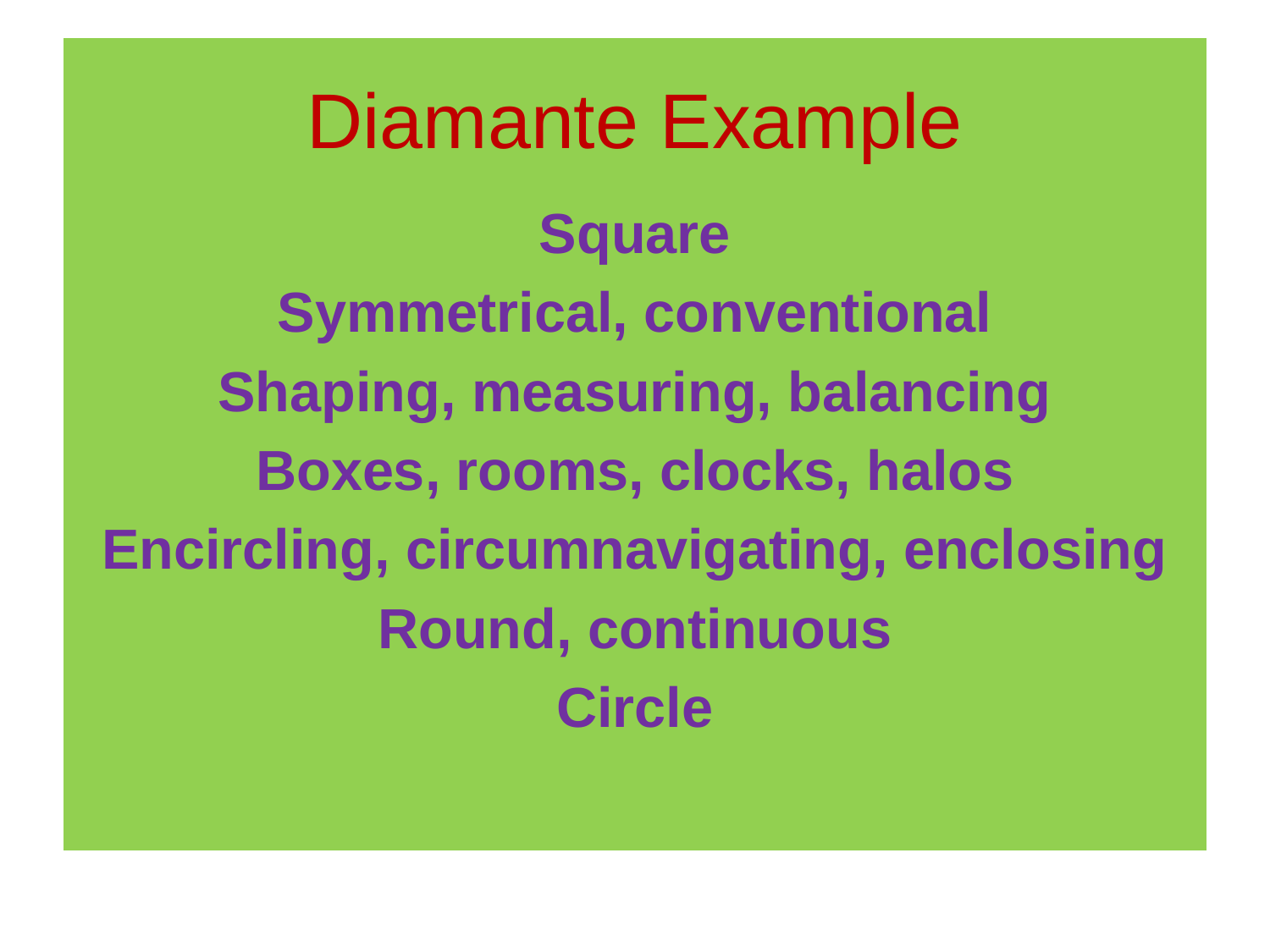

# Diamante Example
Square
Symmetrical, conventional
Shaping, measuring, balancing
Boxes, rooms, clocks, halos
Encircling, circumnavigating, enclosing
Round, continuous
Circle